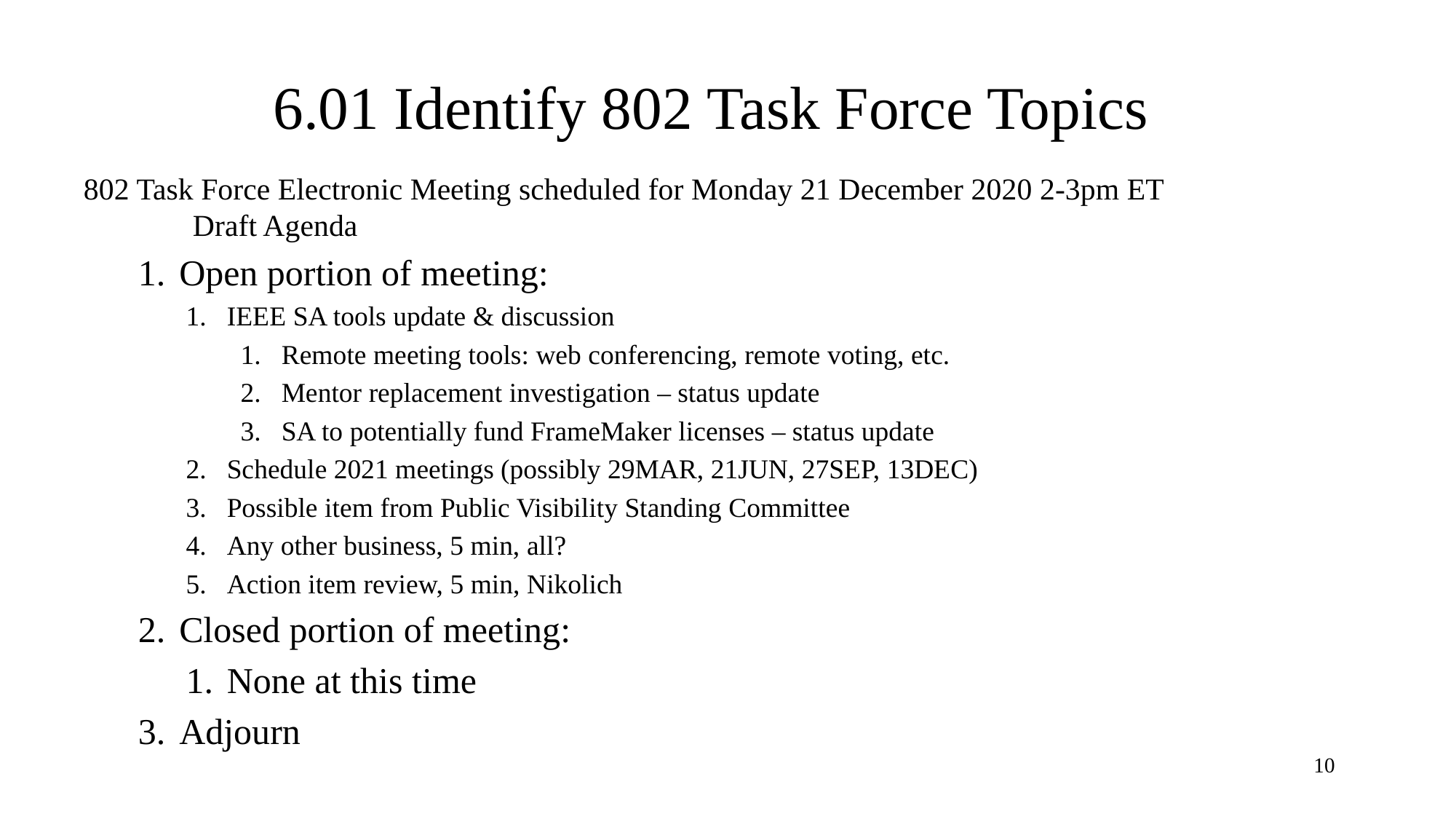

# 6.01 Identify 802 Task Force Topics
802 Task Force Electronic Meeting scheduled for Monday 21 December 2020 2-3pm ET
	Draft Agenda
Open portion of meeting:
IEEE SA tools update & discussion
Remote meeting tools: web conferencing, remote voting, etc.
Mentor replacement investigation – status update
SA to potentially fund FrameMaker licenses – status update
Schedule 2021 meetings (possibly 29MAR, 21JUN, 27SEP, 13DEC)
Possible item from Public Visibility Standing Committee
Any other business, 5 min, all?
Action item review, 5 min, Nikolich
Closed portion of meeting:
None at this time
Adjourn

10